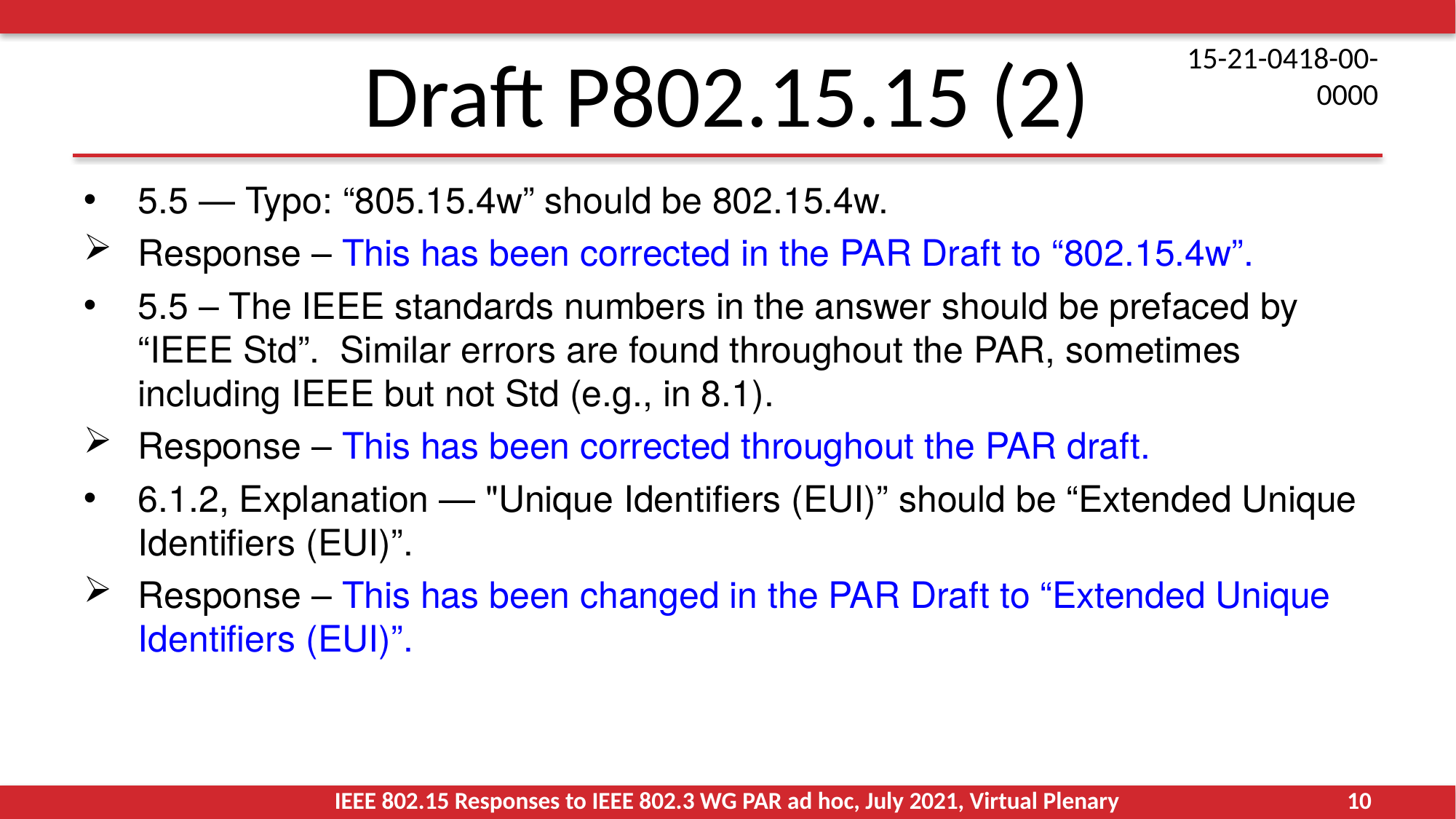

# Draft P802.15.15 (2)
5.5 — Typo: “805.15.4w” should be 802.15.4w.
Response – This has been corrected in the PAR Draft to “802.15.4w”.
5.5 – The IEEE standards numbers in the answer should be prefaced by “IEEE Std”.  Similar errors are found throughout the PAR, sometimes including IEEE but not Std (e.g., in 8.1).
Response – This has been corrected throughout the PAR draft.
6.1.2, Explanation — "Unique Identifiers (EUI)” should be “Extended Unique Identifiers (EUI)”.
Response – This has been changed in the PAR Draft to “Extended Unique Identifiers (EUI)”.
IEEE 802.15 Responses to IEEE 802.3 WG PAR ad hoc, July 2021, Virtual Plenary
10